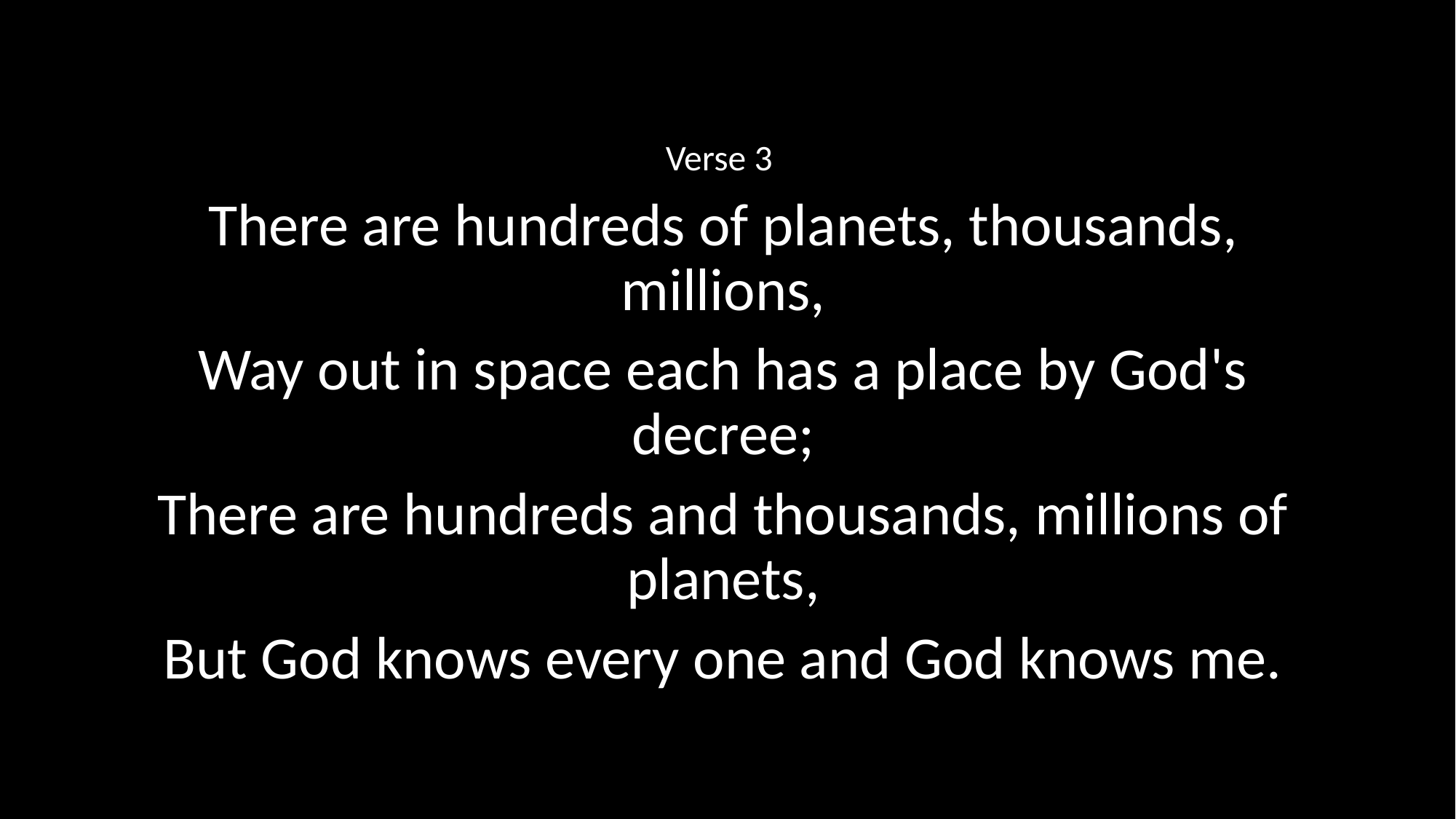

Verse 3
There are hundreds of planets, thousands, millions,
Way out in space each has a place by God's decree;
There are hundreds and thousands, millions of planets,
But God knows every one and God knows me.